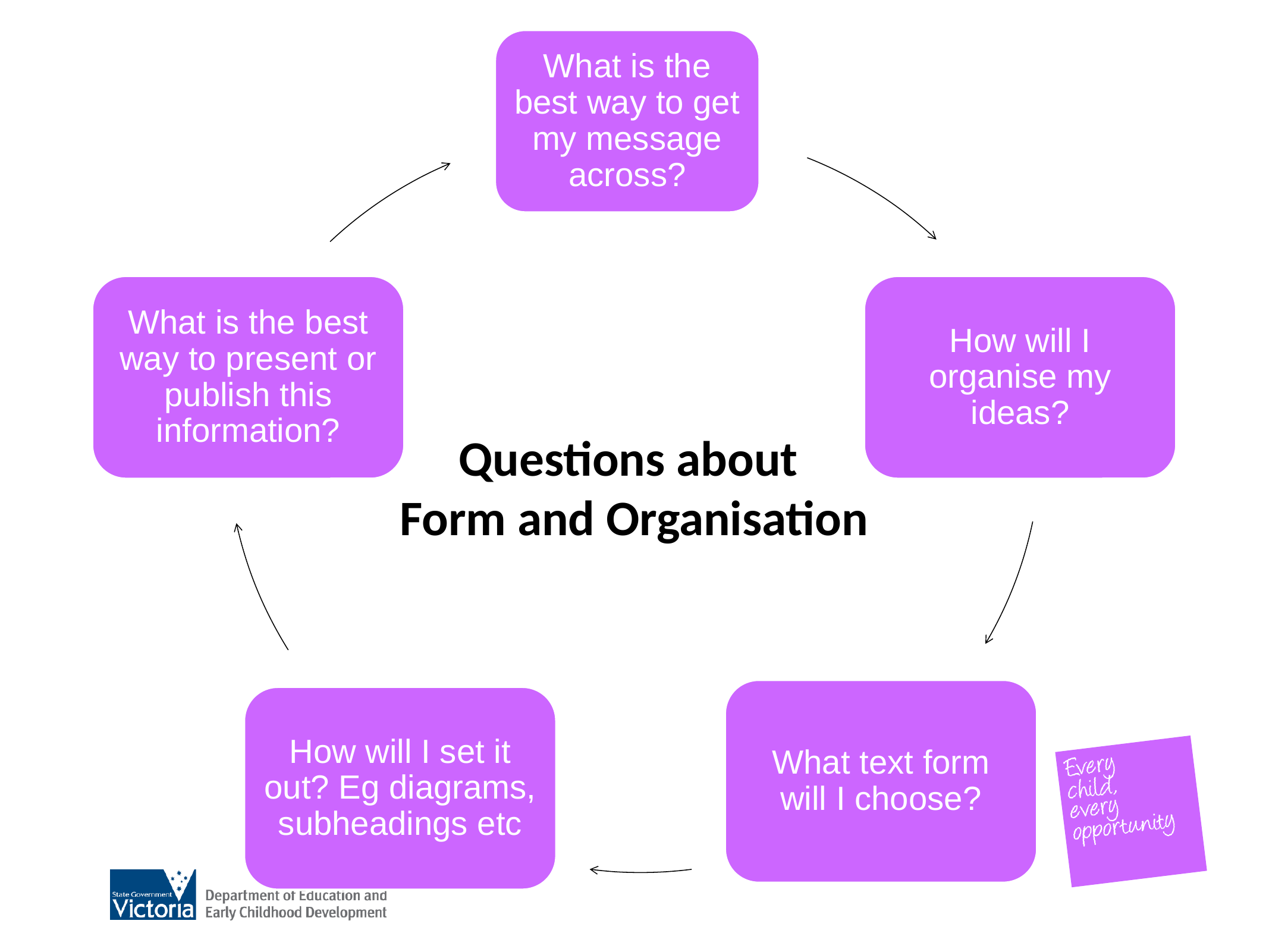

What is the best way to get my message across?
How will I organise my ideas?
What text form will I choose?
How will I set it out? Eg diagrams, subheadings etc
What is the best way to present or publish this information?
Questions about
Form and Organisation